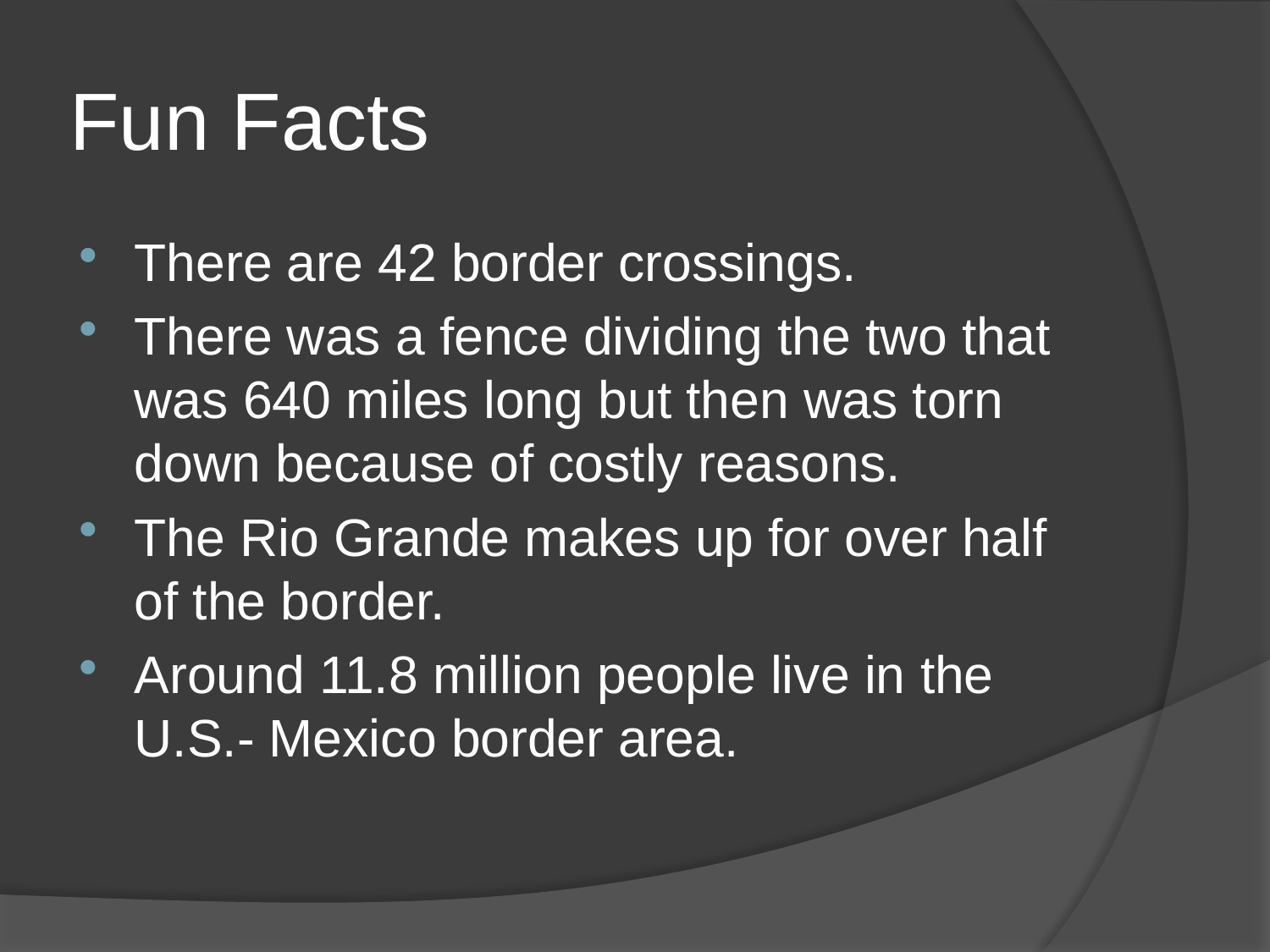

# Fun Facts
There are 42 border crossings.
There was a fence dividing the two that was 640 miles long but then was torn down because of costly reasons.
The Rio Grande makes up for over half of the border.
Around 11.8 million people live in the U.S.- Mexico border area.